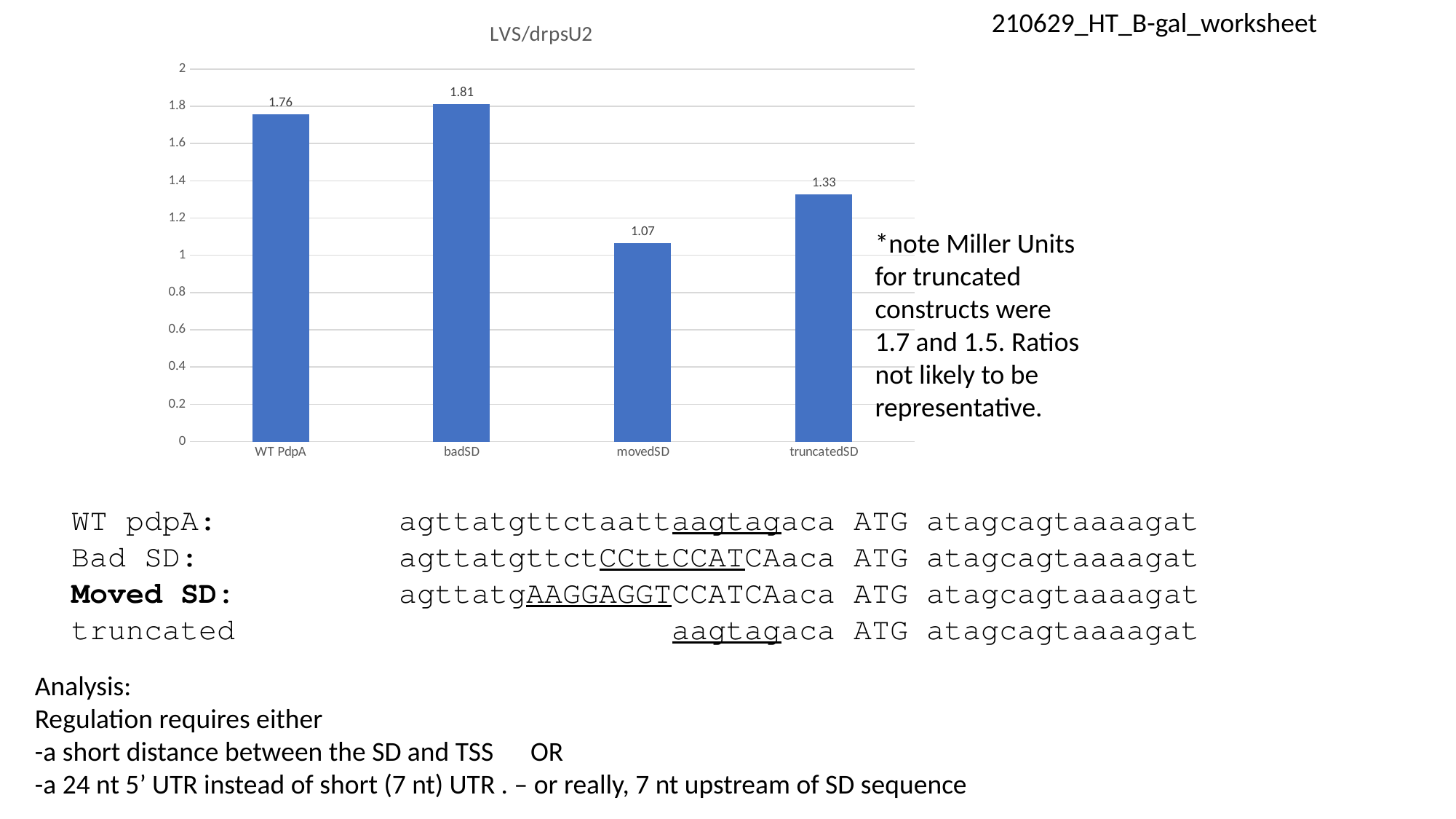

210629_HT_B-gal_worksheet

### Chart:

| Category | LVS/drpsU2 |
|---|---|
| WT PdpA | 1.7562686736624533 |
| badSD | 1.8129930846214333 |
| movedSD | 1.0665283284896643 |
| truncatedSD | 1.329301795461357 |
*note Miller Units for truncated constructs were 1.7 and 1.5. Ratios not likely to be representative.
WT pdpA:		agttatgttctaattaagtagaca ATG atagcagtaaaagat
Bad SD:		agttatgttctCCttCCATCAaca ATG atagcagtaaaagat
Moved SD:		agttatgAAGGAGGTCCATCAaca ATG atagcagtaaaagat
truncated		               aagtagaca ATG atagcagtaaaagat
Analysis:
Regulation requires either
-a short distance between the SD and TSS      OR
-a 24 nt 5’ UTR instead of short (7 nt) UTR . – or really, 7 nt upstream of SD sequence